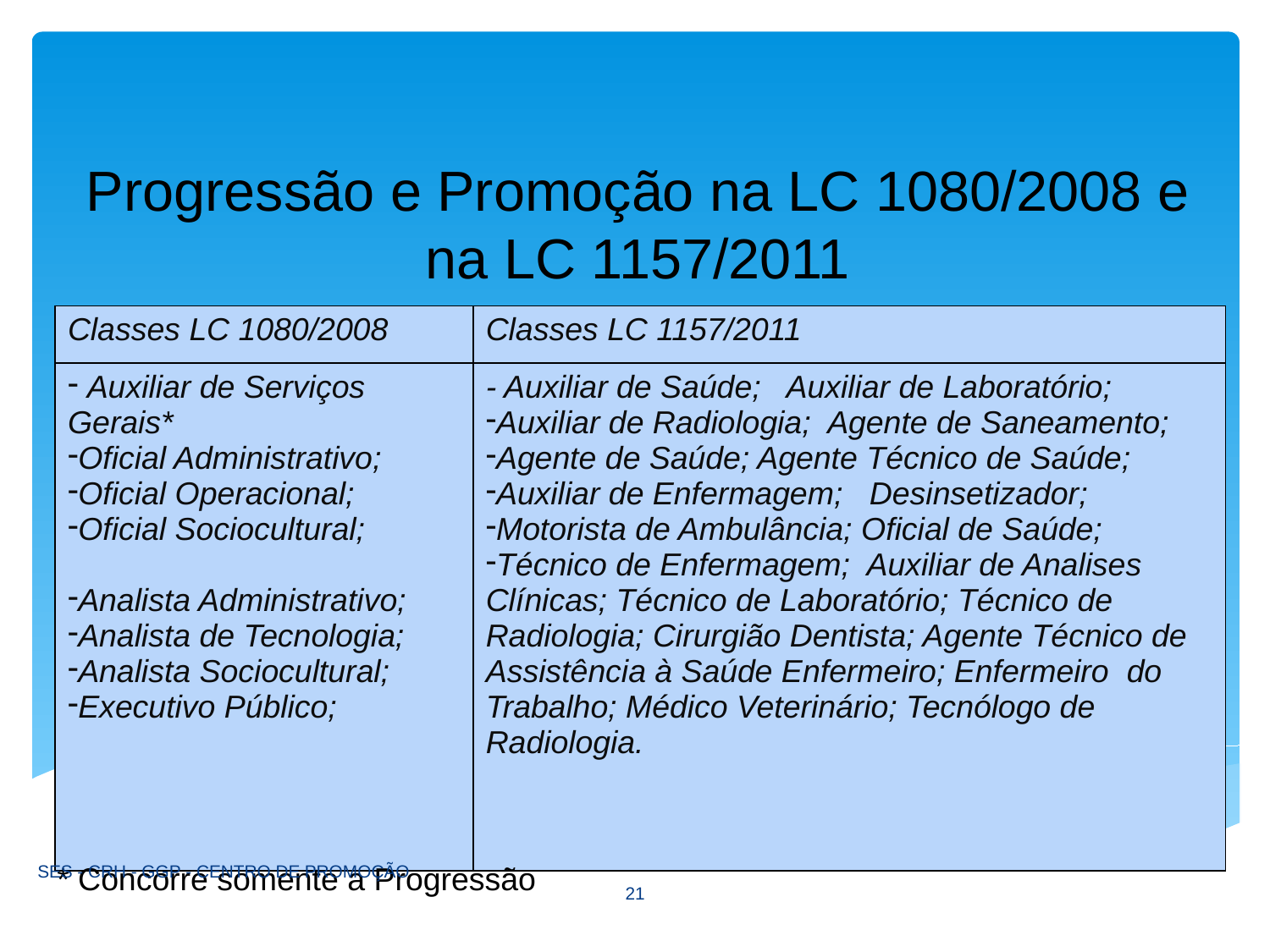

Progressão e Promoção na LC 1080/2008 e na LC 1157/2011

| Classes LC 1080/2008 | Classes LC 1157/2011 |
| --- | --- |
| Auxiliar de Serviços Gerais\* Oficial Administrativo; Oficial Operacional; Oficial Sociocultural; Analista Administrativo; Analista de Tecnologia; Analista Sociocultural; Executivo Público; | - Auxiliar de Saúde; Auxiliar de Laboratório; Auxiliar de Radiologia; Agente de Saneamento; Agente de Saúde; Agente Técnico de Saúde; Auxiliar de Enfermagem; Desinsetizador; Motorista de Ambulância; Oficial de Saúde; Técnico de Enfermagem; Auxiliar de Analises Clínicas; Técnico de Laboratório; Técnico de Radiologia; Cirurgião Dentista; Agente Técnico de Assistência à Saúde Enfermeiro; Enfermeiro do Trabalho; Médico Veterinário; Tecnólogo de Radiologia. |
SES - CRH - GGP - CENTRO DE PROMOÇÃO
* Concorre somente a Progressão
21